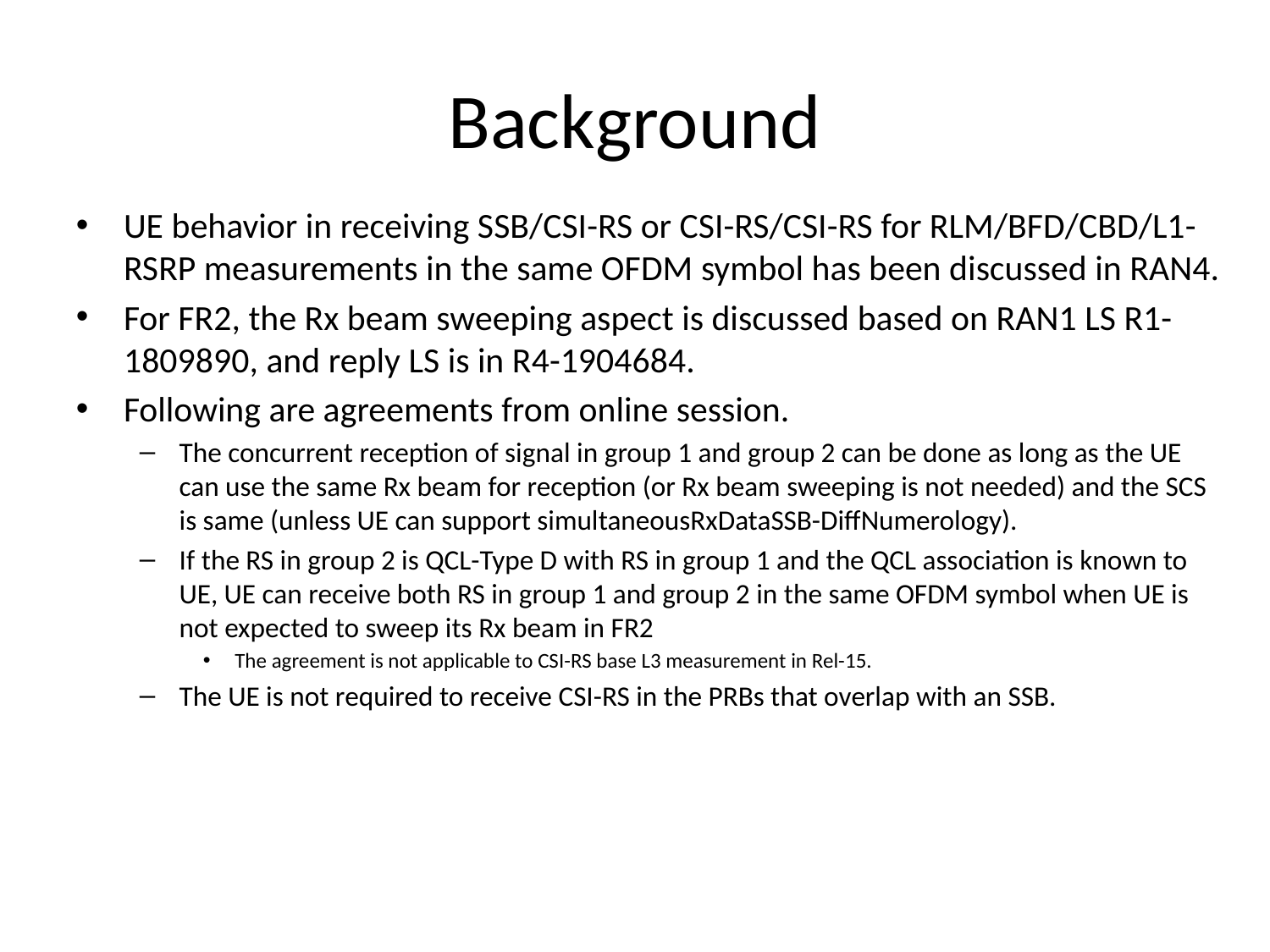

# Background
UE behavior in receiving SSB/CSI-RS or CSI-RS/CSI-RS for RLM/BFD/CBD/L1-RSRP measurements in the same OFDM symbol has been discussed in RAN4.
For FR2, the Rx beam sweeping aspect is discussed based on RAN1 LS R1-1809890, and reply LS is in R4-1904684.
Following are agreements from online session.
The concurrent reception of signal in group 1 and group 2 can be done as long as the UE can use the same Rx beam for reception (or Rx beam sweeping is not needed) and the SCS is same (unless UE can support simultaneousRxDataSSB-DiffNumerology).
If the RS in group 2 is QCL-Type D with RS in group 1 and the QCL association is known to UE, UE can receive both RS in group 1 and group 2 in the same OFDM symbol when UE is not expected to sweep its Rx beam in FR2
The agreement is not applicable to CSI-RS base L3 measurement in Rel-15.
The UE is not required to receive CSI-RS in the PRBs that overlap with an SSB.